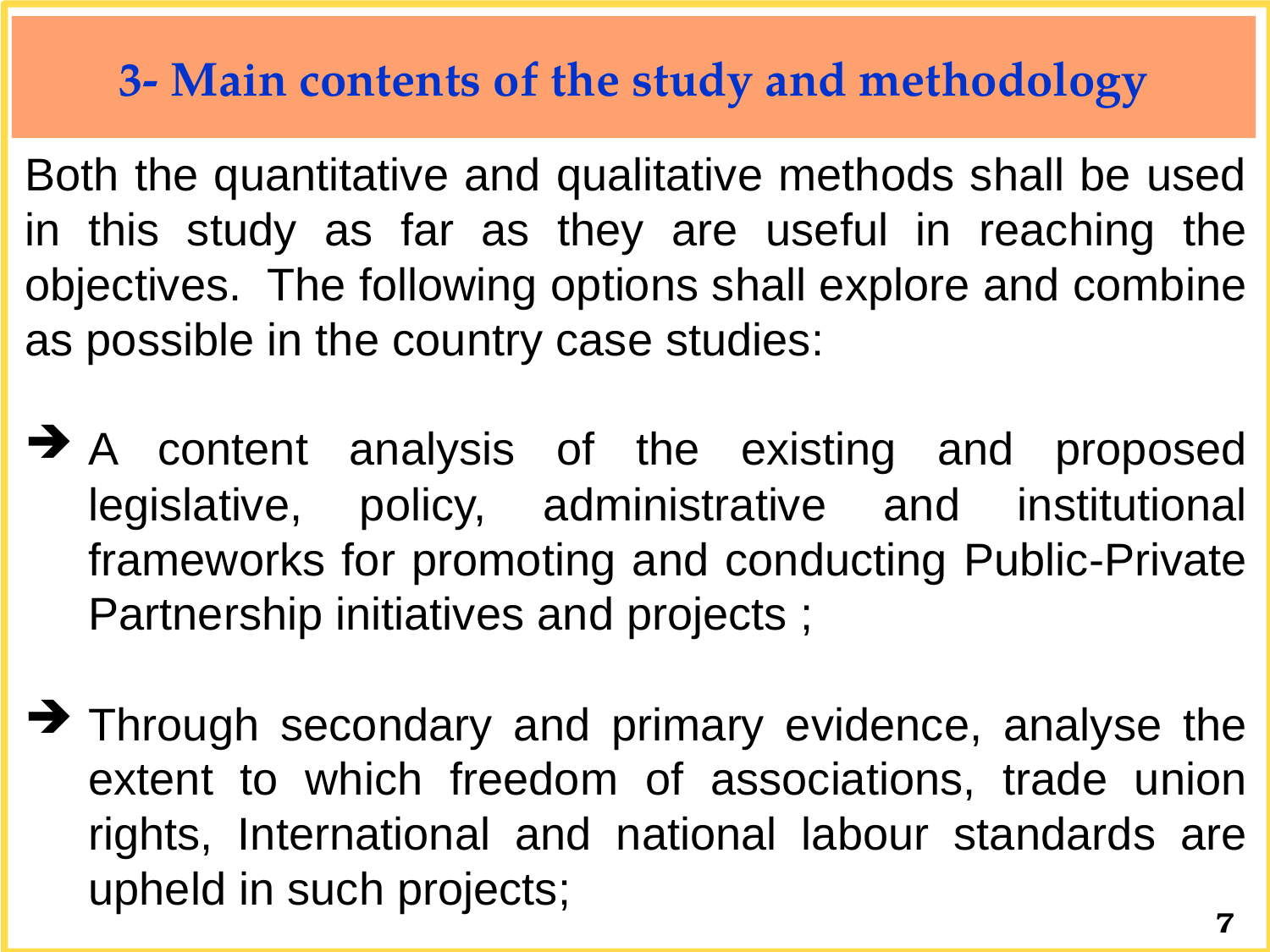

# 3- Main contents of the study and methodology
Both the quantitative and qualitative methods shall be used in this study as far as they are useful in reaching the objectives.  The following options shall explore and combine as possible in the country case studies:

A content analysis of the existing and proposed legislative, policy, administrative and institutional frameworks for promoting and conducting Public-Private Partnership initiatives and projects ;

Through secondary and primary evidence, analyse the extent to which freedom of associations, trade union rights, International and national labour standards are upheld in such projects;
7